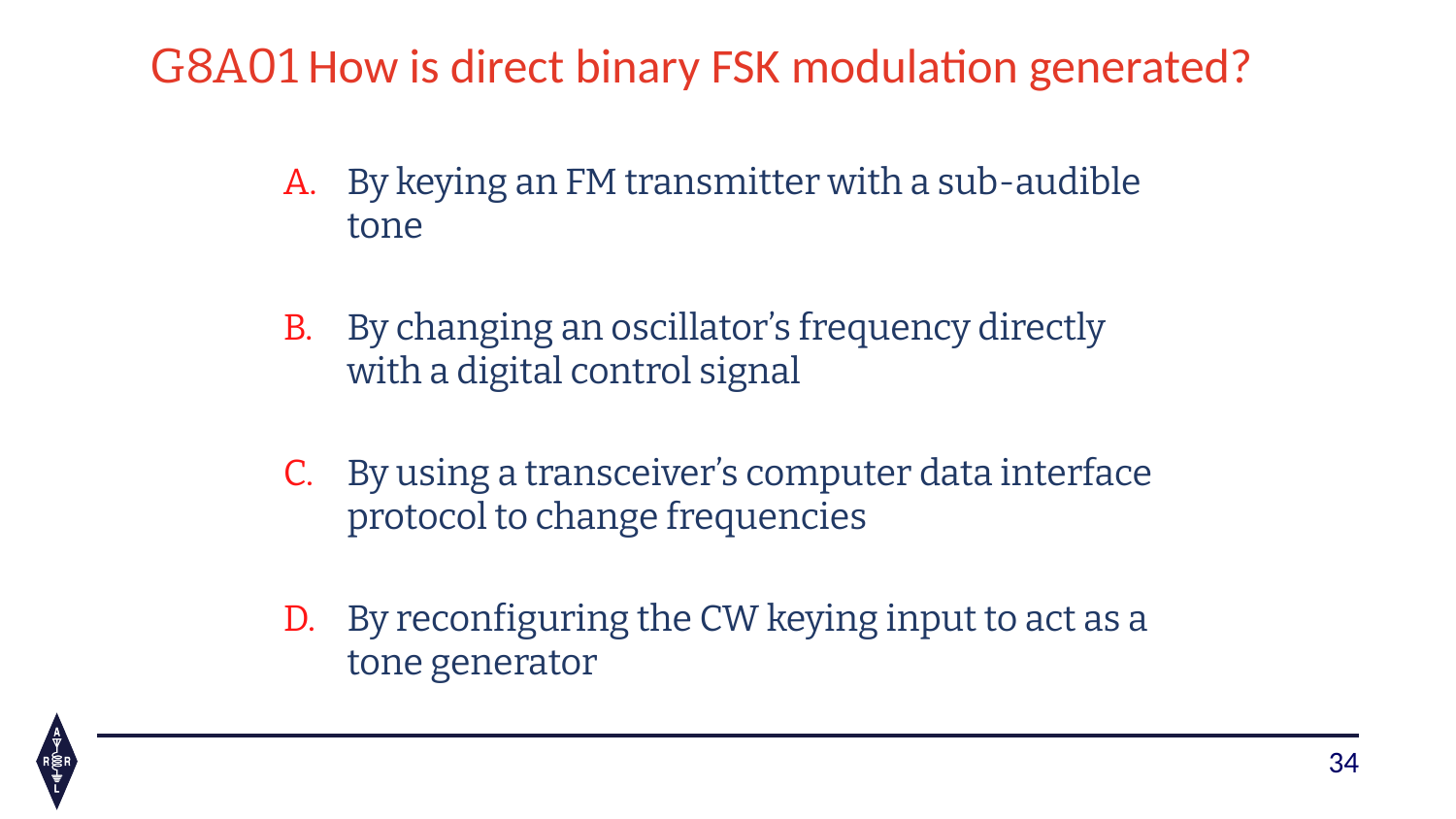

# G8A01 How is direct binary FSK modulation generated?
By keying an FM transmitter with a sub-audible tone

By changing an oscillator’s frequency directly with a digital control signal

By using a transceiver’s computer data interface protocol to change frequencies

By reconfiguring the CW keying input to act as a tone generator

34